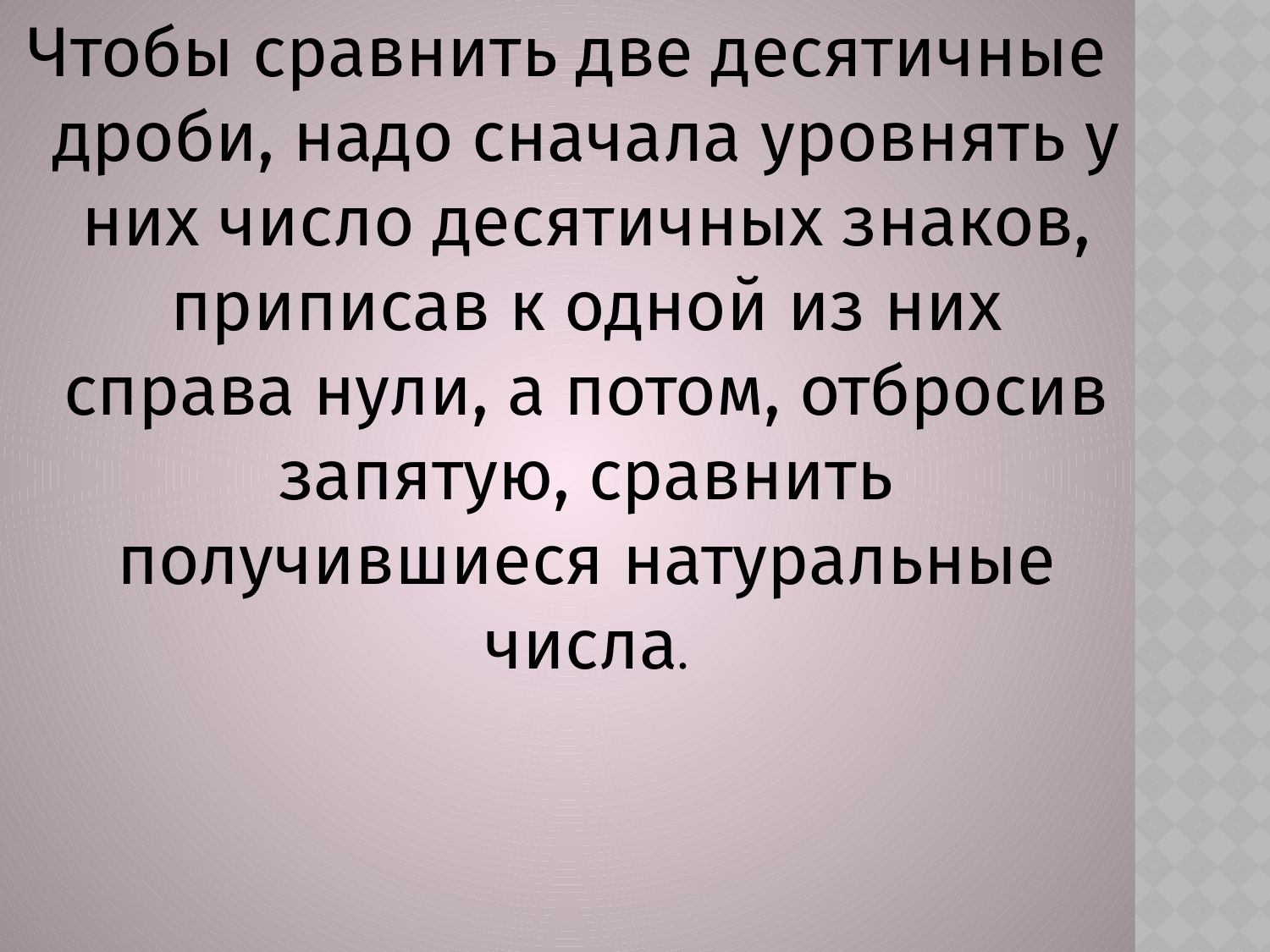

Чтобы сравнить две десятичные дроби, надо сначала уровнять у них число десятичных знаков, приписав к одной из них справа нули, а потом, отбросив запятую, сравнить получившиеся натуральные числа.
#